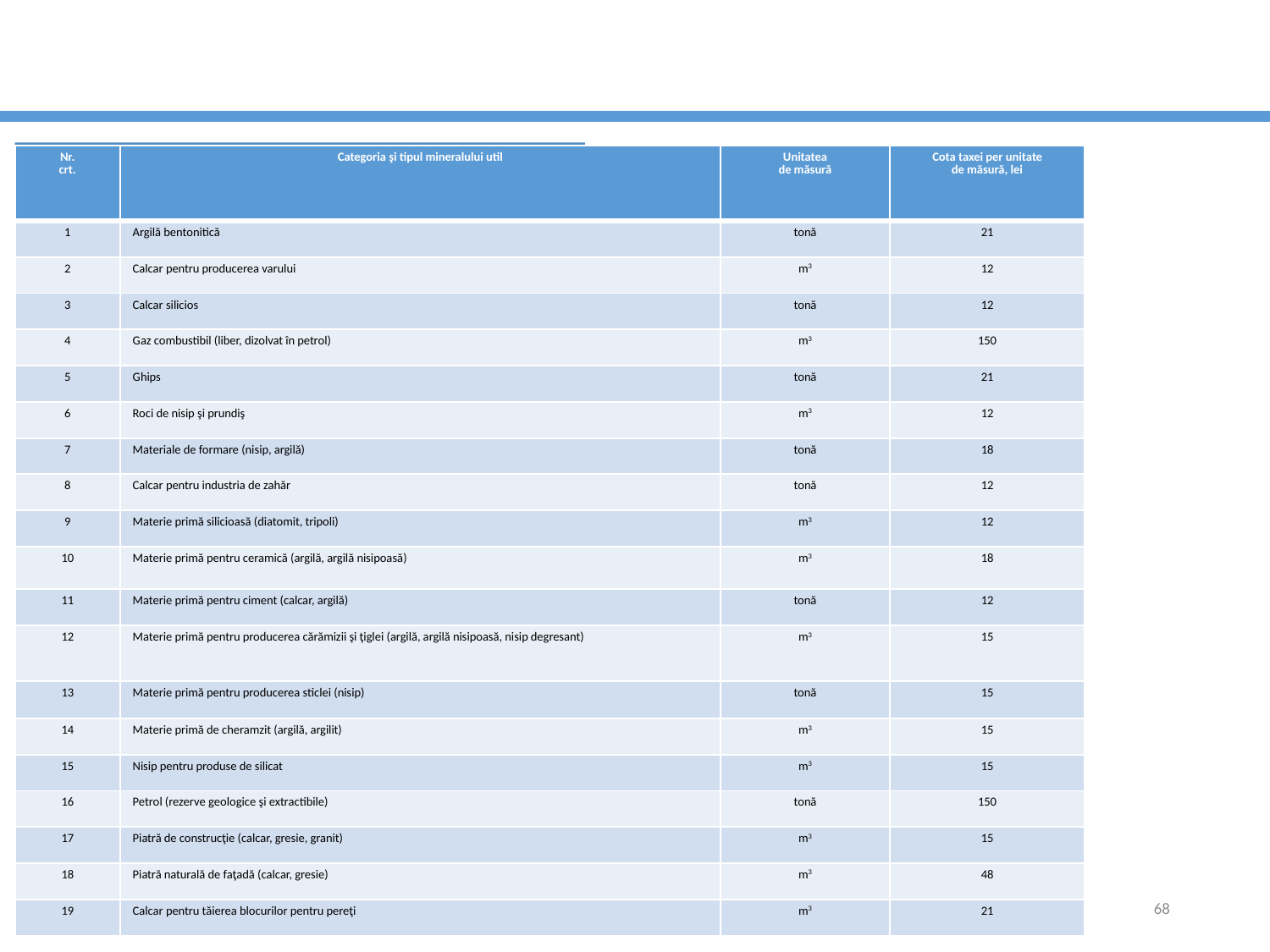

| Nr. crt. | Categoria şi tipul mineralului util | Unitatea de măsură | Cota taxei per unitate de măsură, lei |
| --- | --- | --- | --- |
| 1 | Argilă bentonitică | tonă | 21 |
| 2 | Calcar pentru producerea varului | m3 | 12 |
| 3 | Calcar silicios | tonă | 12 |
| 4 | Gaz combustibil (liber, dizolvat în petrol) | m3 | 150 |
| 5 | Ghips | tonă | 21 |
| 6 | Roci de nisip şi prundiş | m3 | 12 |
| 7 | Materiale de formare (nisip, argilă) | tonă | 18 |
| 8 | Calcar pentru industria de zahăr | tonă | 12 |
| 9 | Materie primă silicioasă (diatomit, tripoli) | m3 | 12 |
| 10 | Materie primă pentru ceramică (argilă, argilă nisipoasă) | m3 | 18 |
| 11 | Materie primă pentru ciment (calcar, argilă) | tonă | 12 |
| 12 | Materie primă pentru producerea cărămizii şi ţiglei (argilă, argilă nisipoasă, nisip degresant) | m3 | 15 |
| 13 | Materie primă pentru producerea sticlei (nisip) | tonă | 15 |
| 14 | Materie primă de cheramzit (argilă, argilit) | m3 | 15 |
| 15 | Nisip pentru produse de silicat | m3 | 15 |
| 16 | Petrol (rezerve geologice şi extractibile) | tonă | 150 |
| 17 | Piatră de construcţie (calcar, gresie, granit) | m3 | 15 |
| 18 | Piatră naturală de faţadă (calcar, gresie) | m3 | 48 |
| 19 | Calcar pentru tăierea blocurilor pentru pereţi | m3 | 21 |
68